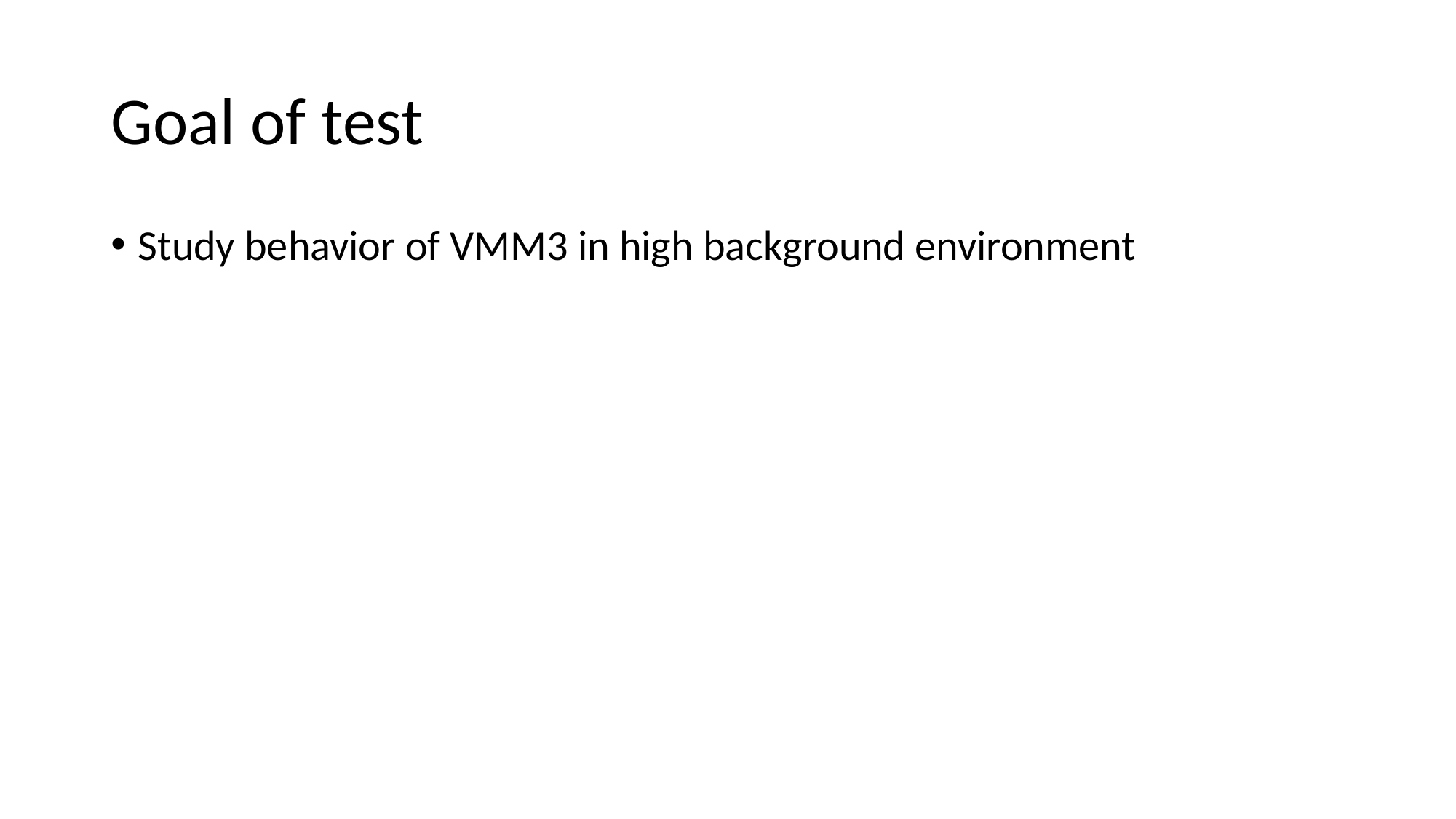

# Goal of test
Study behavior of VMM3 in high background environment